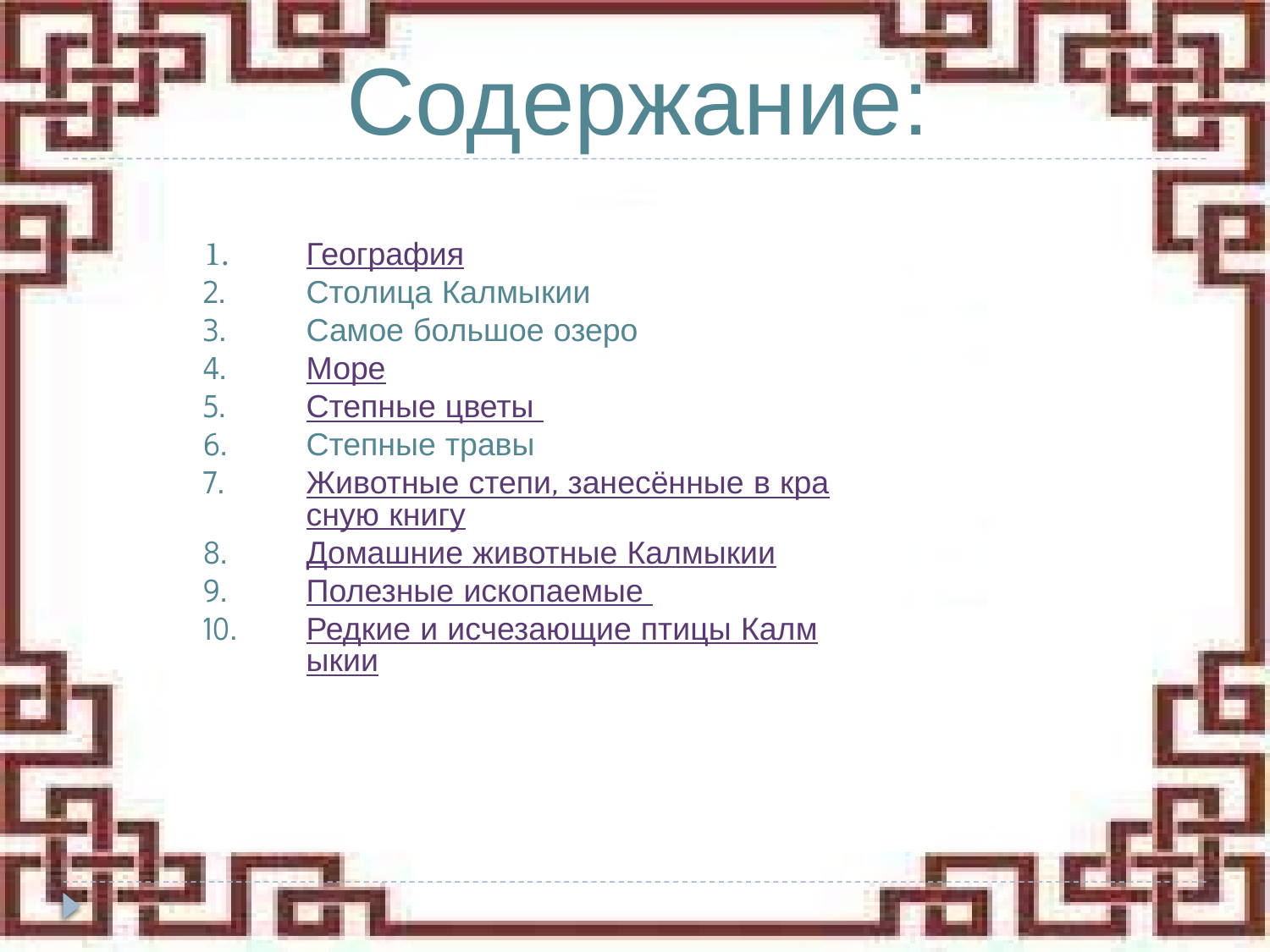

Содержание:

География
Столица Калмыкии
Самое большое озеро
Море
Степные цветы
Степные травы
Животные степи, занесённые в красную книгу
Домашние животные Калмыкии
Полезные ископаемые
Редкие и исчезающие птицы Калмыкии